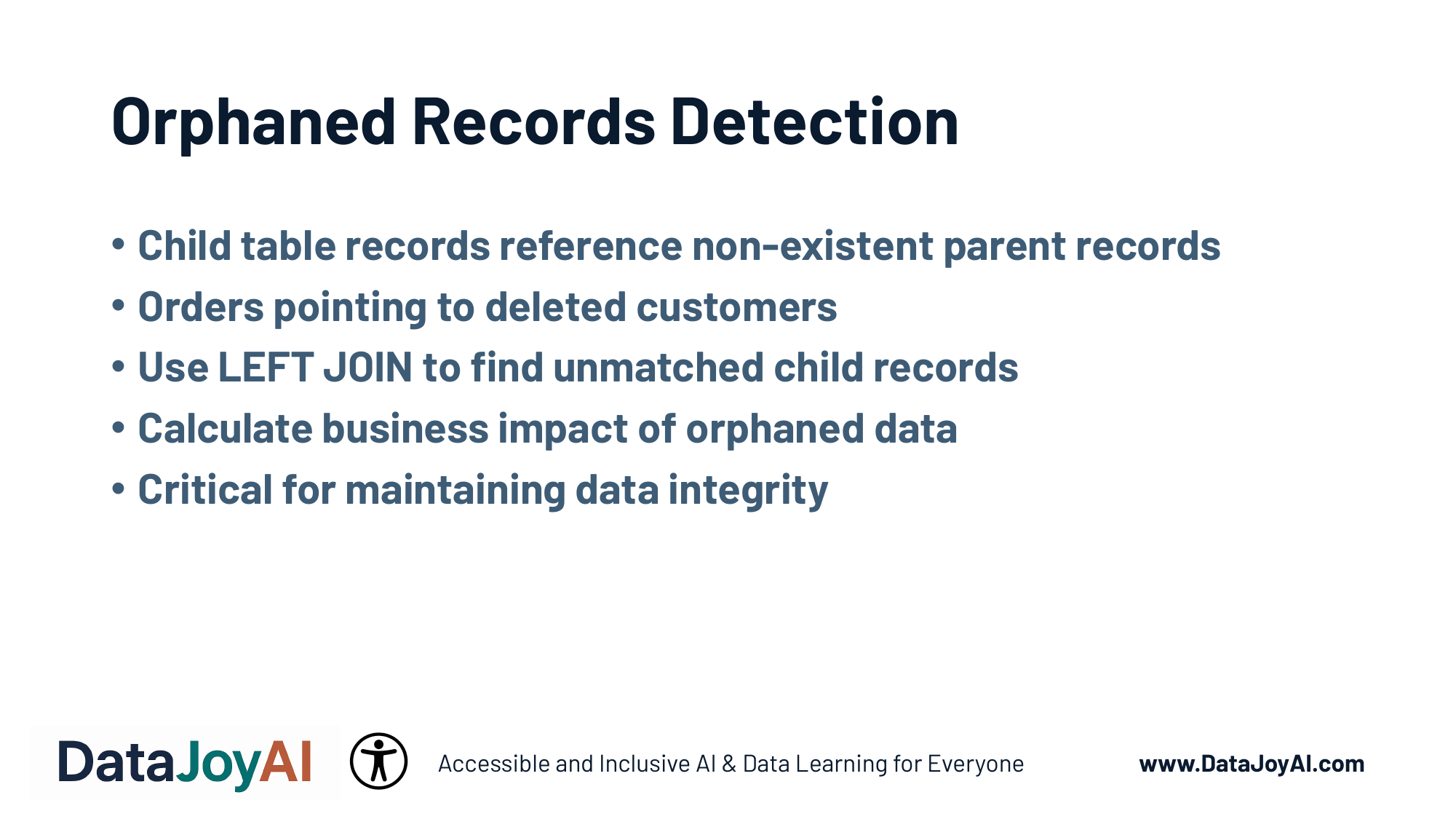

# Orphaned Records Detection
Child table records reference non-existent parent records
Orders pointing to deleted customers
Use LEFT JOIN to find unmatched child records
Calculate business impact of orphaned data
Critical for maintaining data integrity